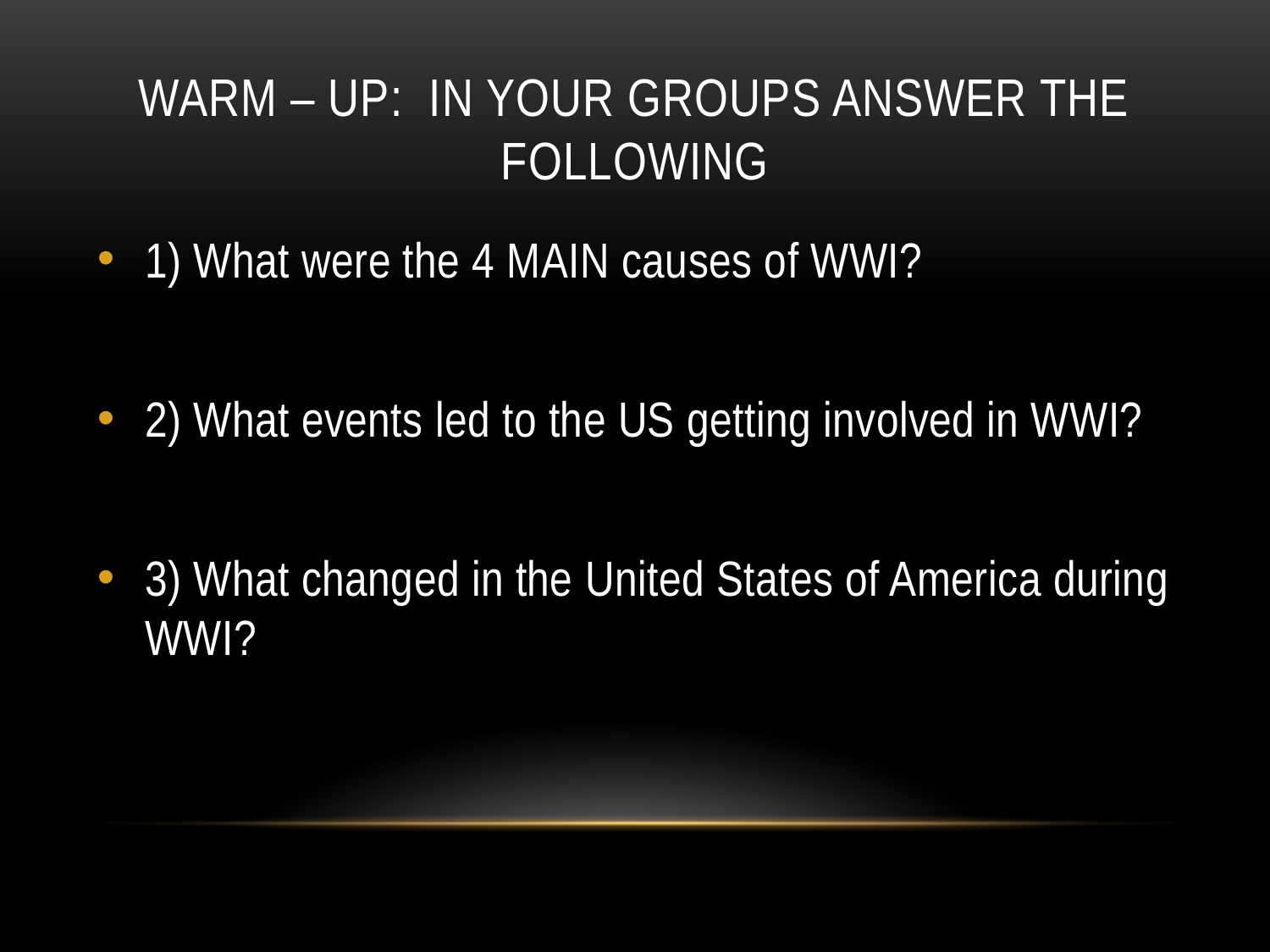

# Warm – Up:  In your groups answer the following
1) What were the 4 MAIN causes of WWI?

2) What events led to the US getting involved in WWI?

3) What changed in the United States of America during WWI?